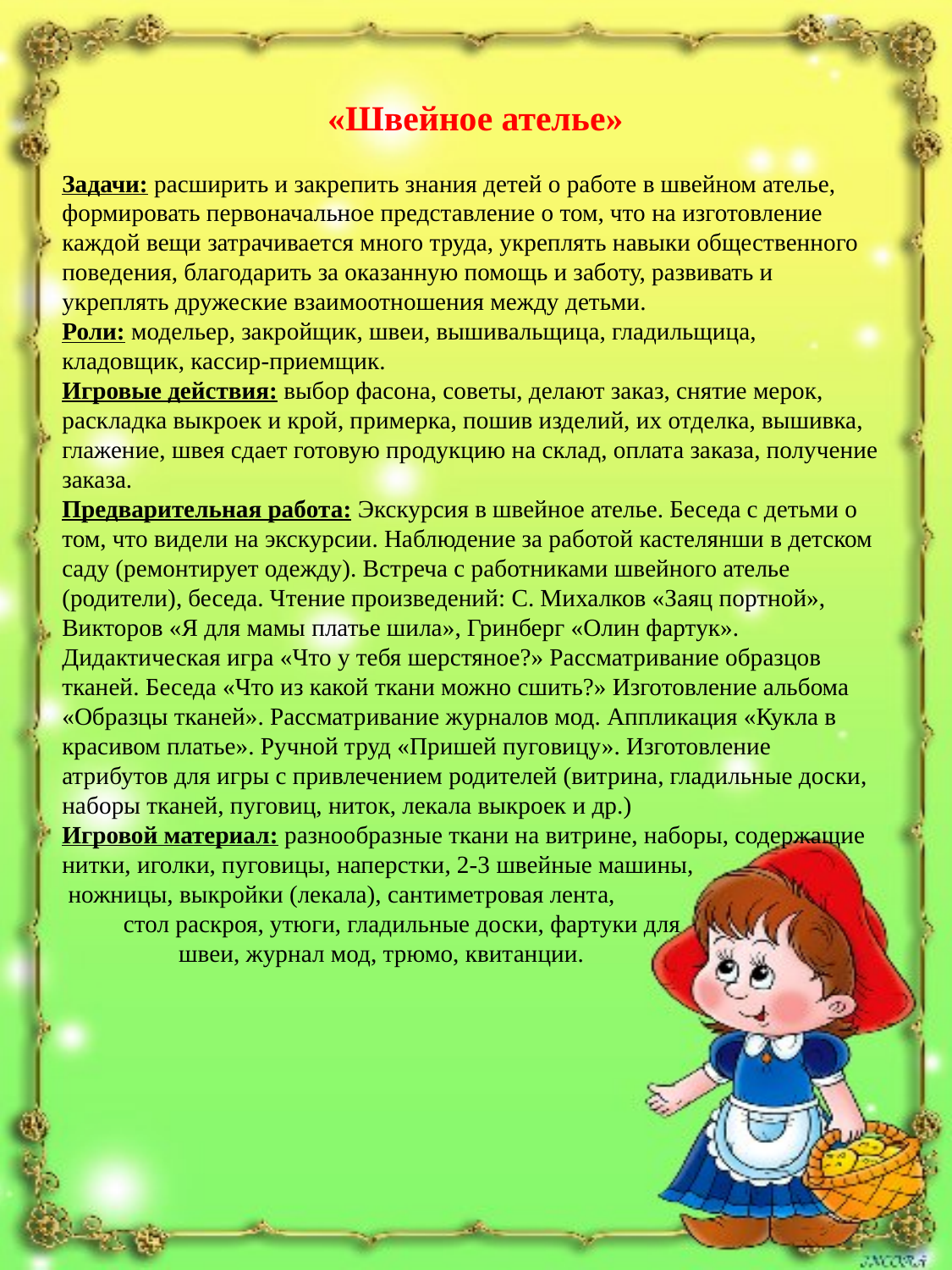

«Швейное ателье»

Задачи: расширить и закрепить знания детей о работе в швейном ателье, формировать первоначальное представление о том, что на изготовление каждой вещи затрачивается много труда, укреплять навыки общественного поведения, благодарить за оказанную помощь и заботу, развивать и укреплять дружеские взаимоотношения между детьми.
Роли: модельер, закройщик, швеи, вышивальщица, гладильщица, кладовщик, кассир-приемщик.
Игровые действия: выбор фасона, советы, делают заказ, снятие мерок, раскладка выкроек и крой, примерка, пошив изделий, их отделка, вышивка, глажение, швея сдает готовую продукцию на склад, оплата заказа, получение заказа.
Предварительная работа: Экскурсия в швейное ателье. Беседа с детьми о том, что видели на экскурсии. Наблюдение за работой кастелянши в детском саду (ремонтирует одежду). Встреча с работниками швейного ателье (родители), беседа. Чтение произведений: С. Михалков «Заяц портной», Викторов «Я для мамы платье шила», Гринберг «Олин фартук». Дидактическая игра «Что у тебя шерстяное?» Рассматривание образцов тканей. Беседа «Что из какой ткани можно сшить?» Изготовление альбома «Образцы тканей». Рассматривание журналов мод. Аппликация «Кукла в красивом платье». Ручной труд «Пришей пуговицу». Изготовление атрибутов для игры с привлечением родителей (витрина, гладильные доски, наборы тканей, пуговиц, ниток, лекала выкроек и др.)
Игровой материал: разнообразные ткани на витрине, наборы, содержащие нитки, иголки, пуговицы, наперстки, 2-3 швейные машины,                                ножницы, выкройки (лекала), сантиметровая лента,                                                      стол раскроя, утюги, гладильные доски, фартуки для                                                    швеи, журнал мод, трюмо, квитанции.